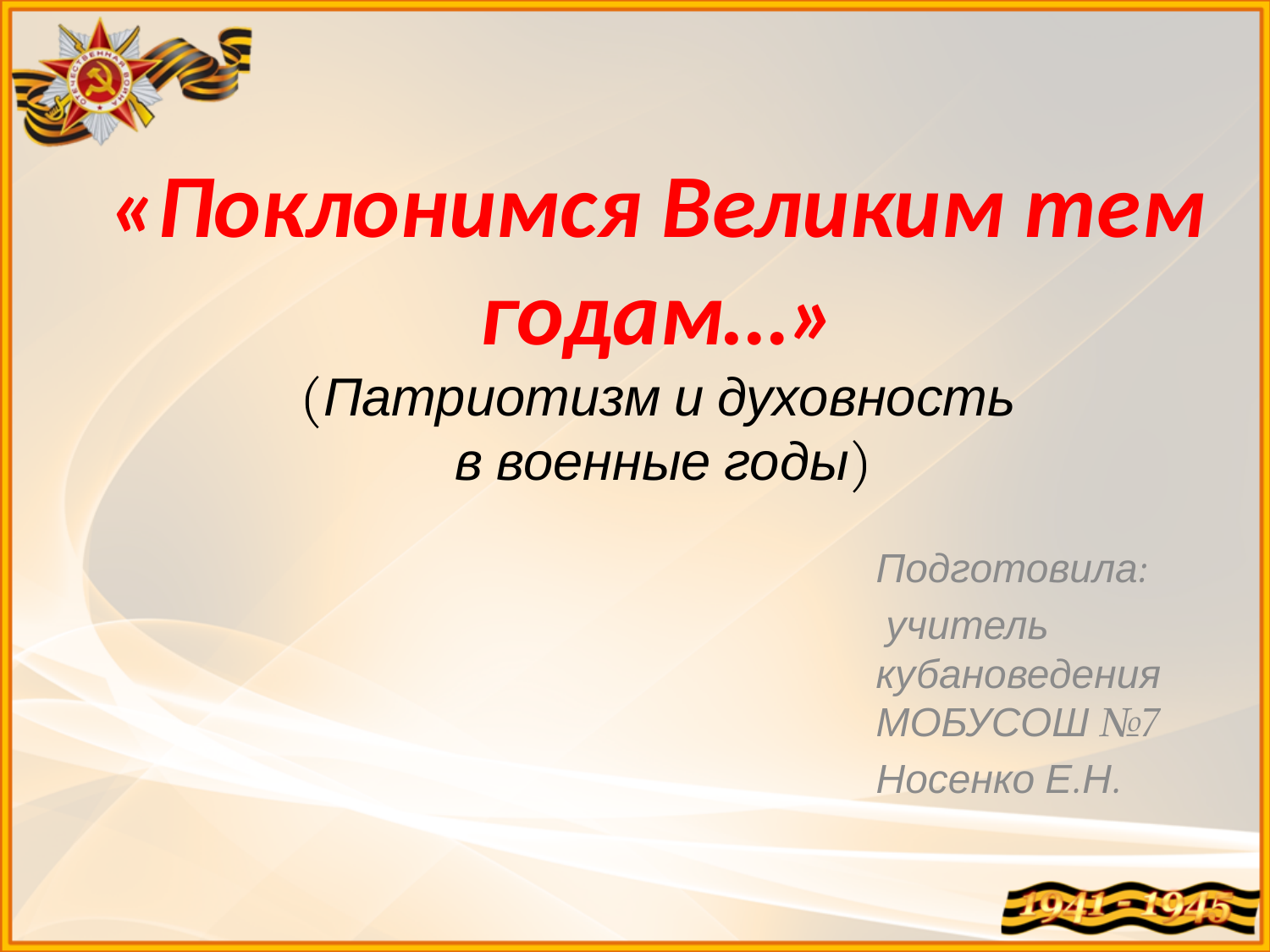

# «Поклонимся Великим тем годам…» (Патриотизм и духовность в военные годы)
Подготовила:
 учитель кубановедения  МОБУСОШ №7
Носенко Е.Н.